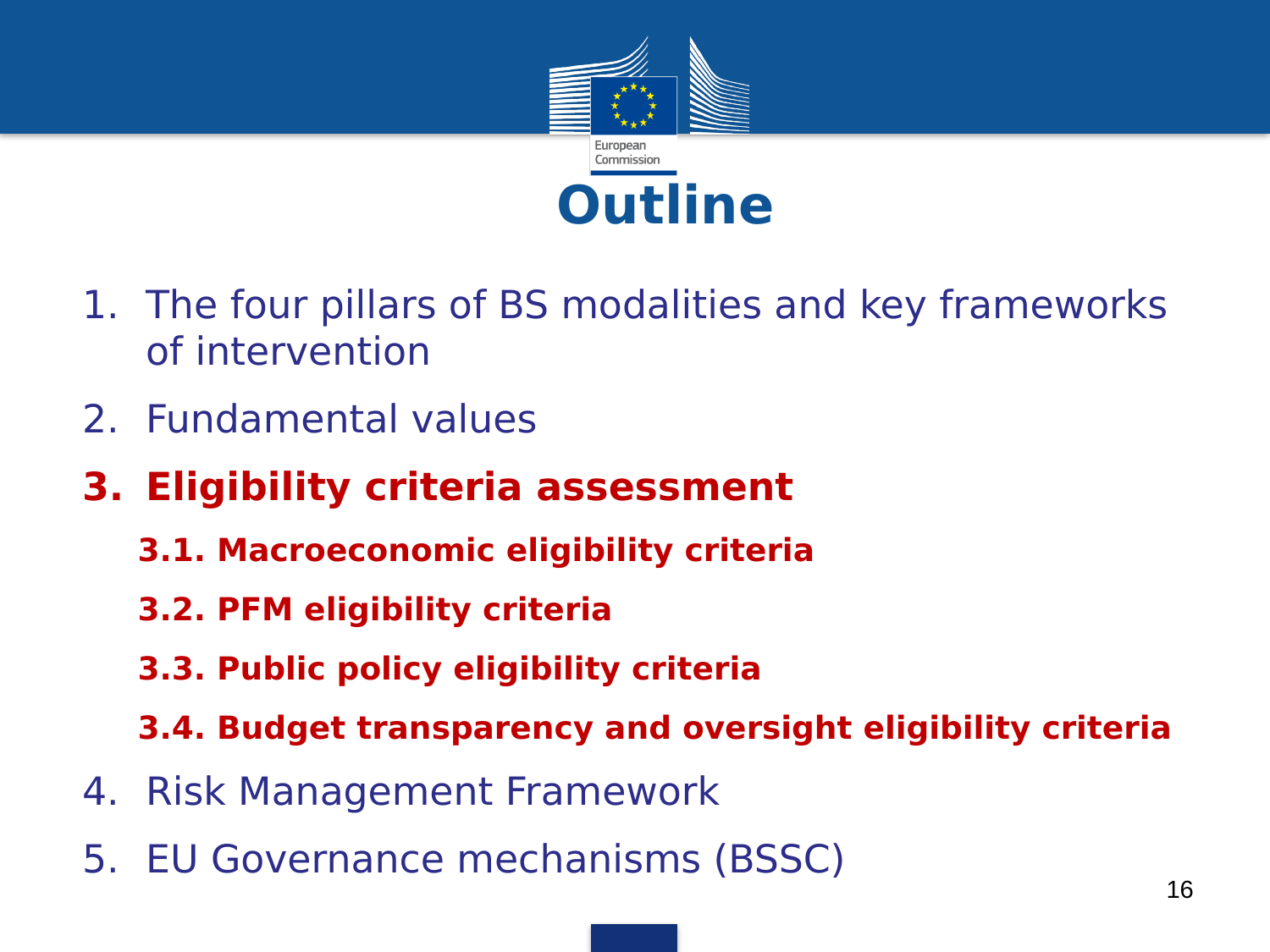

# Outline

The four pillars of BS modalities and key frameworks of intervention
Fundamental values
Eligibility criteria assessment
3.1. Macroeconomic eligibility criteria
3.2. PFM eligibility criteria
3.3. Public policy eligibility criteria
3.4. Budget transparency and oversight eligibility criteria
Risk Management Framework
EU Governance mechanisms (BSSC)

16